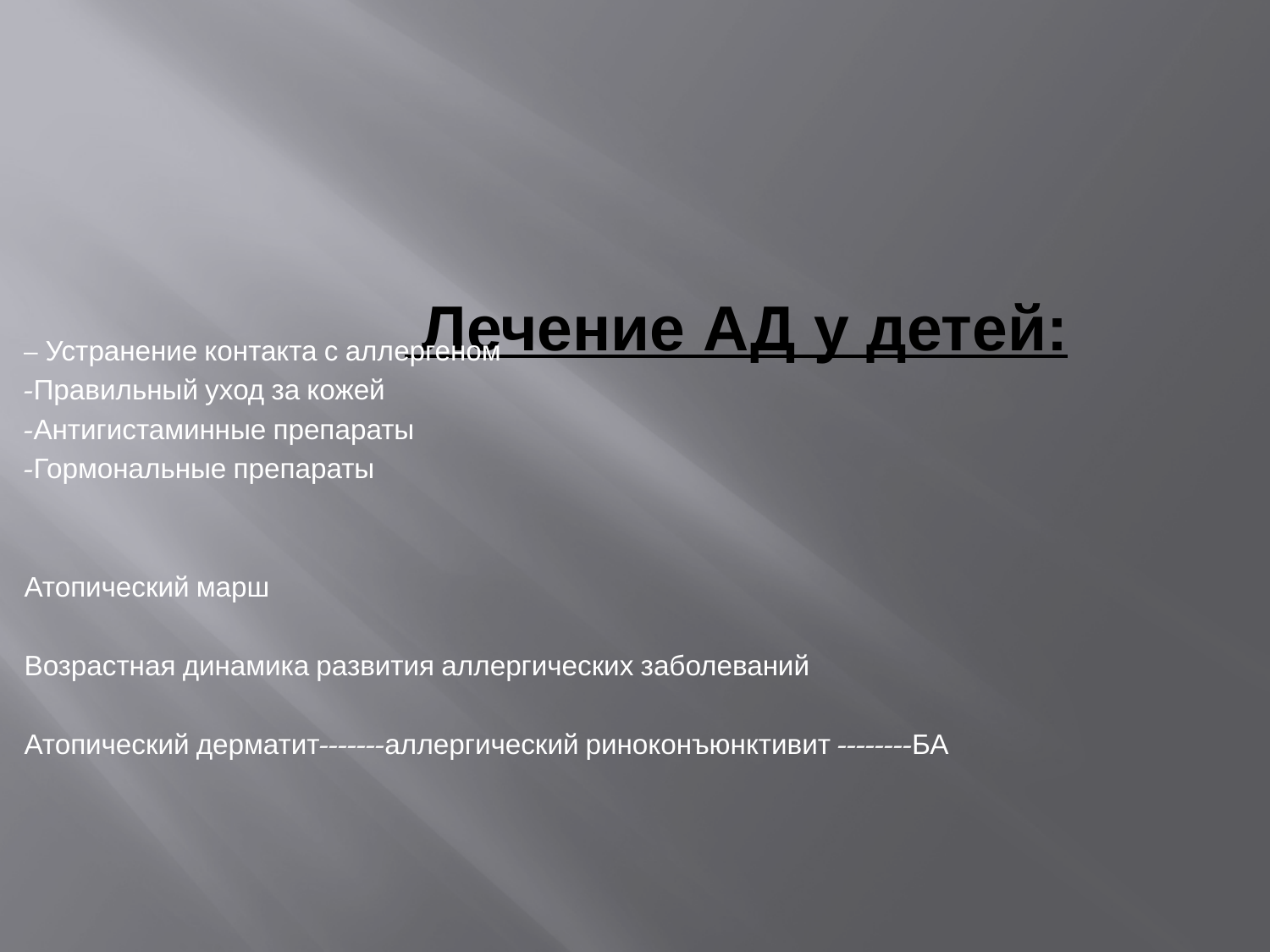

# Лечение АД у детей:
– Устранение контакта с аллергеном
-Правильный уход за кожей
-Антигистаминные препараты
-Гормональные препараты

Атопический марш

Возрастная динамика развития аллергических заболеваний

Атопический дерматит-------аллергический риноконъюнктивит --------БА